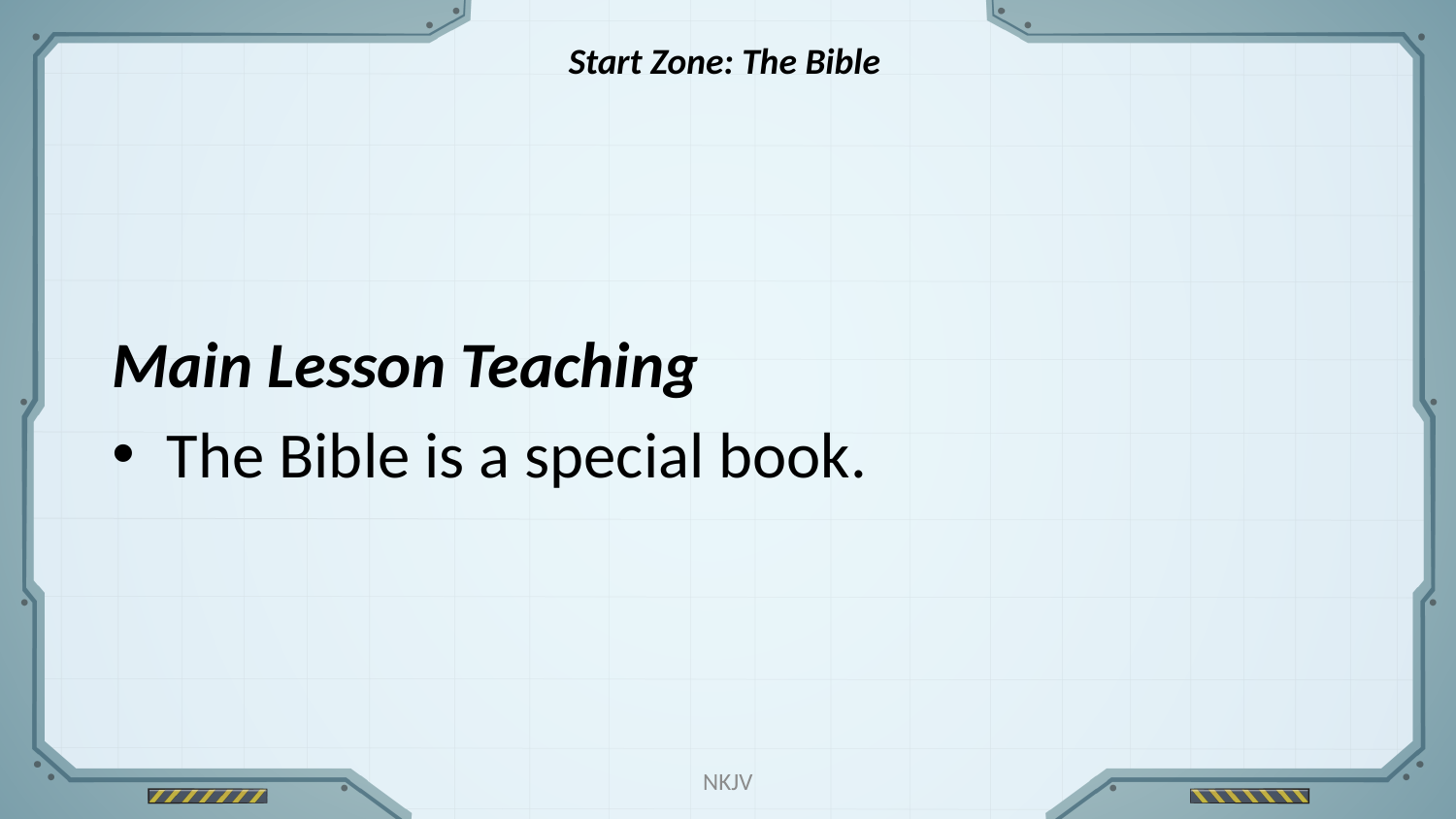

Start Zone: The Bible
Main Lesson Teaching
The Bible is a special book.
NKJV